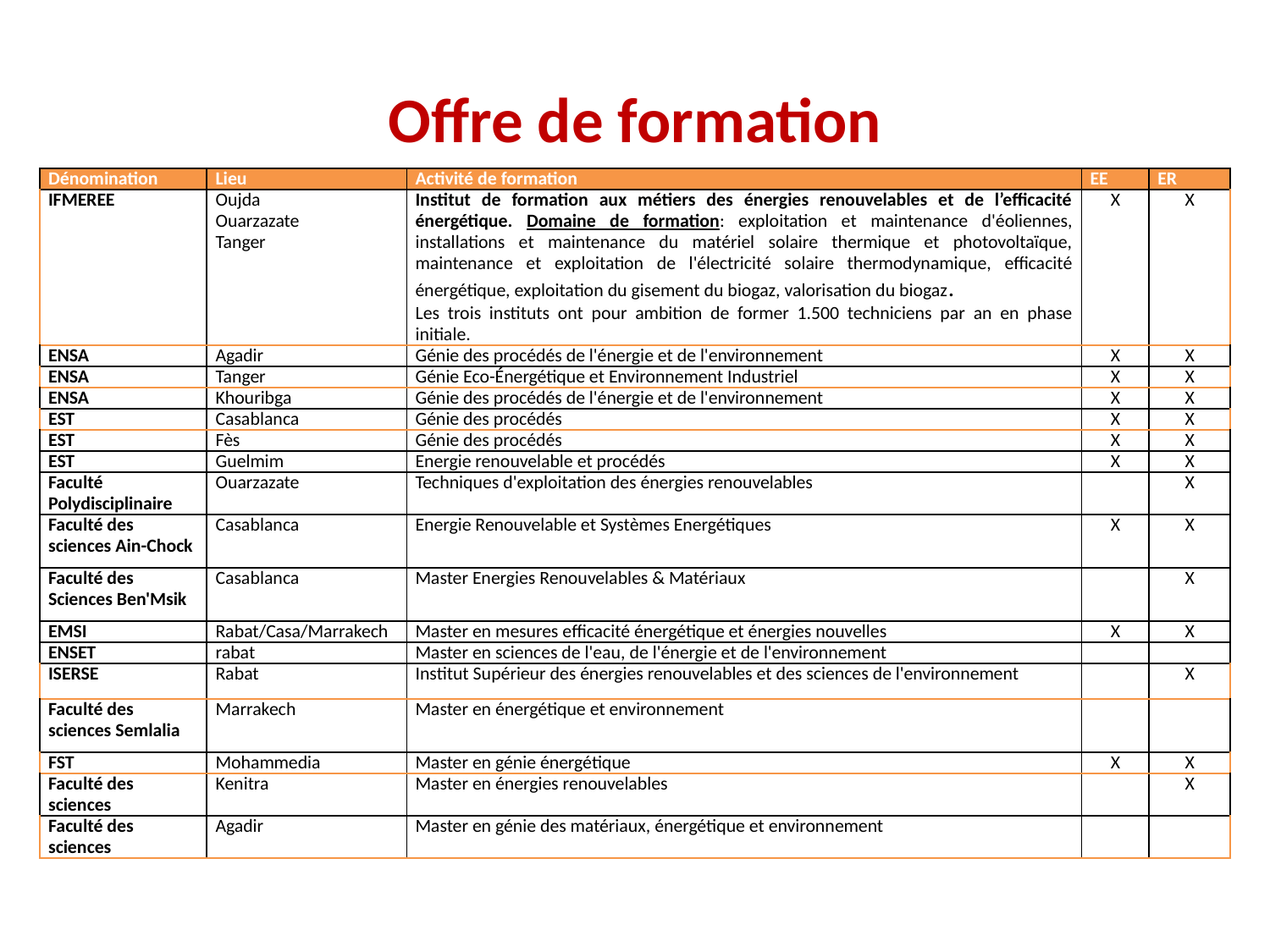

# Offre de formation
| Dénomination | Lieu | Activité de formation | EE | ER |
| --- | --- | --- | --- | --- |
| IFMEREE | Oujda Ouarzazate Tanger | Institut de formation aux métiers des énergies renouvelables et de l’efficacité énergétique. Domaine de formation: exploitation et maintenance d'éoliennes, installations et maintenance du matériel solaire thermique et photovoltaïque, maintenance et exploitation de l'électricité solaire thermodynamique, efficacité énergétique, exploitation du gisement du biogaz, valorisation du biogaz. Les trois instituts ont pour ambition de former 1.500 techniciens par an en phase initiale. | X | X |
| ENSA | Agadir | Génie des procédés de l'énergie et de l'environnement | X | X |
| ENSA | Tanger | Génie Eco-Énergétique et Environnement Industriel | X | X |
| ENSA | Khouribga | Génie des procédés de l'énergie et de l'environnement | X | X |
| EST | Casablanca | Génie des procédés | X | X |
| EST | Fès | Génie des procédés | X | X |
| EST | Guelmim | Energie renouvelable et procédés | X | X |
| Faculté Polydisciplinaire | Ouarzazate | Techniques d'exploitation des énergies renouvelables |  | X |
| Faculté des sciences Ain-Chock | Casablanca | Energie Renouvelable et Systèmes Energétiques | X | X |
| Faculté des Sciences Ben'Msik | Casablanca | Master Energies Renouvelables & Matériaux |  | X |
| EMSI | Rabat/Casa/Marrakech | Master en mesures efficacité énergétique et énergies nouvelles | X | X |
| ENSET | rabat | Master en sciences de l'eau, de l'énergie et de l'environnement |  |  |
| ISERSE | Rabat | Institut Supérieur des énergies renouvelables et des sciences de l'environnement |  | X |
| Faculté des sciences Semlalia | Marrakech | Master en énergétique et environnement |  |  |
| FST | Mohammedia | Master en génie énergétique | X | X |
| Faculté des sciences | Kenitra | Master en énergies renouvelables |  | X |
| Faculté des sciences | Agadir | Master en génie des matériaux, énergétique et environnement |  |  |